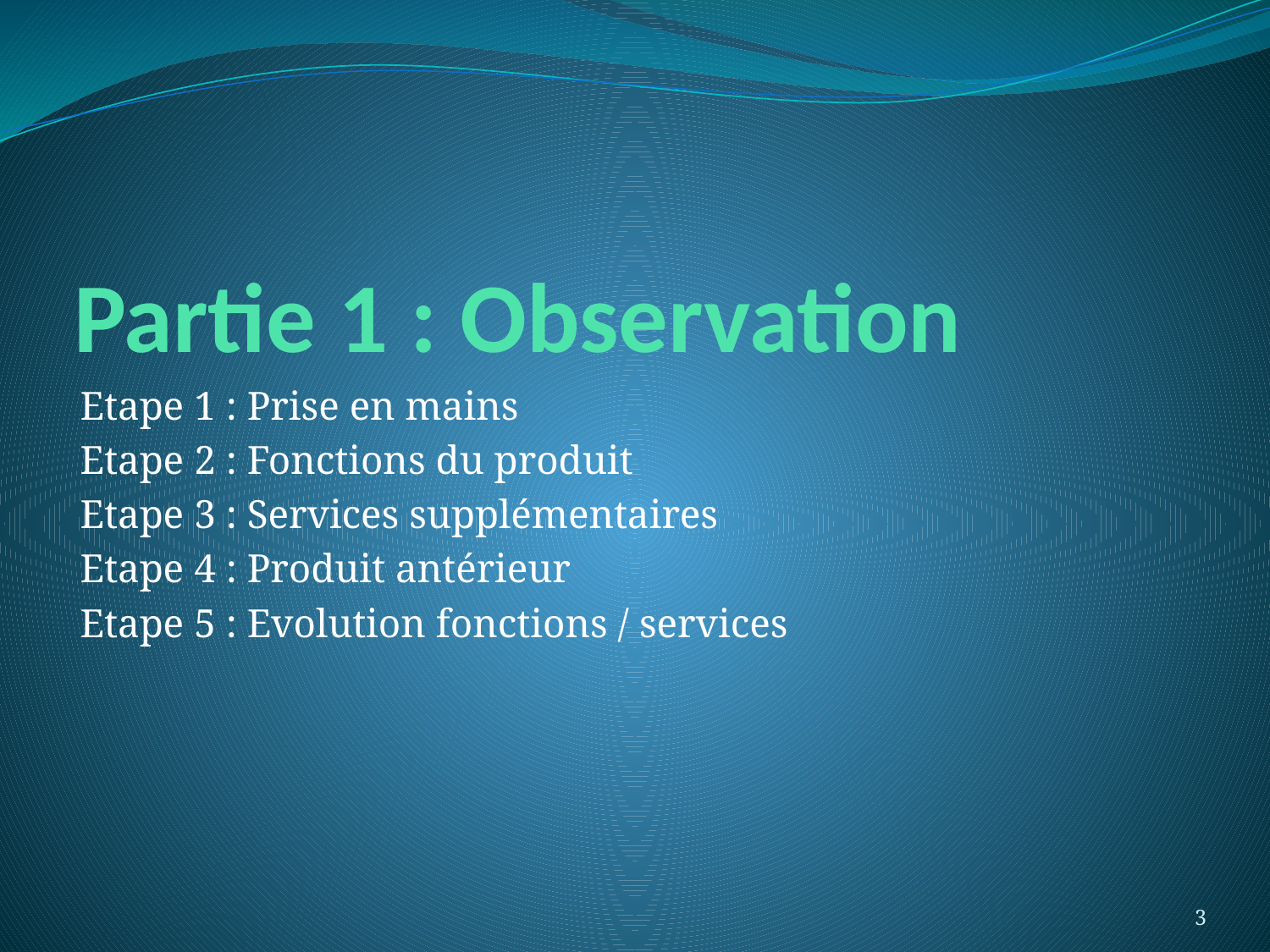

# Partie 1 : Observation
Etape 1 : Prise en mains
Etape 2 : Fonctions du produit
Etape 3 : Services supplémentaires
Etape 4 : Produit antérieur
Etape 5 : Evolution fonctions / services
3